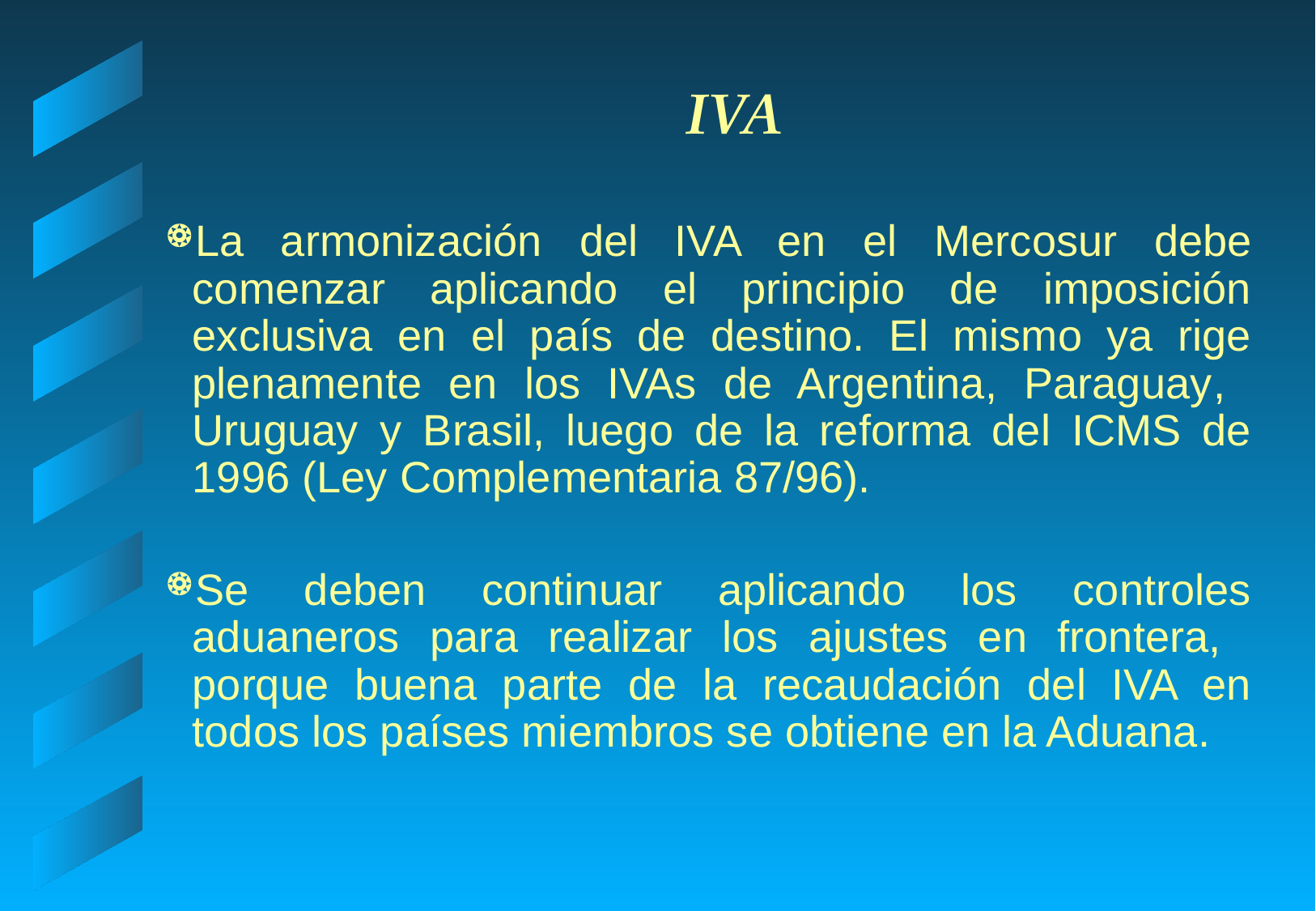

# IVA
La armonización del IVA en el Mercosur debe comenzar aplicando el principio de imposición exclusiva en el país de destino. El mismo ya rige plenamente en los IVAs de Argentina, Paraguay,  Uruguay y Brasil, luego de la reforma del ICMS de 1996 (Ley Complementaria 87/96).

Se deben continuar aplicando los controles aduaneros para realizar los ajustes en frontera,  porque buena parte de la recaudación del IVA en todos los países miembros se obtiene en la Aduana.